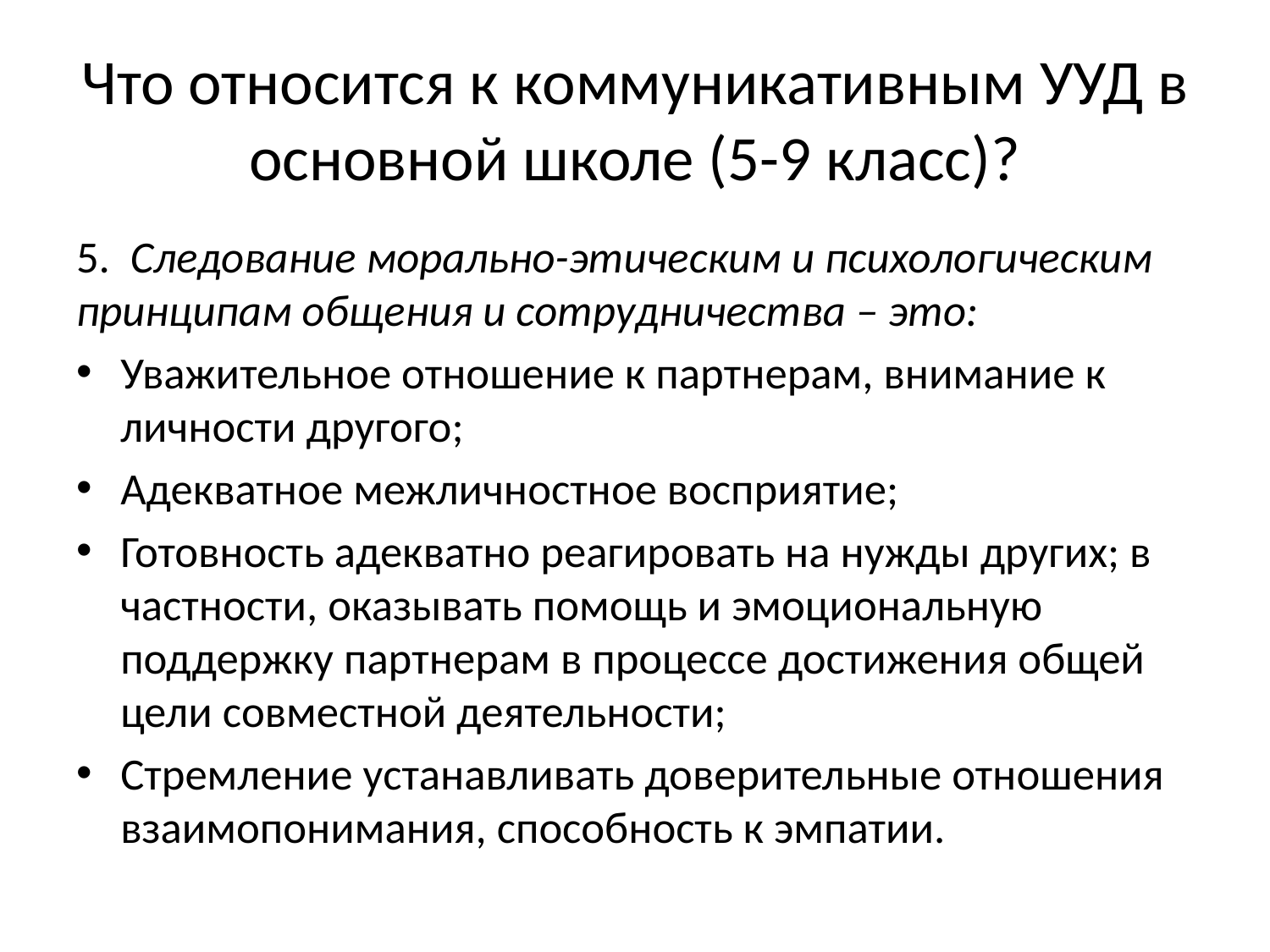

# Что относится к коммуникативным УУД в основной школе (5-9 класс)?
5.  Следование морально-этическим и психологическим принципам общения и сотрудничества – это:
Уважительное отношение к партнерам, внимание к личности другого;
Адекватное межличностное восприятие;
Готовность адекватно реагировать на нужды других; в частности, оказывать помощь и эмоциональную поддержку партнерам в процессе достижения общей цели совместной деятельности;
Стремление устанавливать доверительные отношения взаимопонимания, способность к эмпатии.